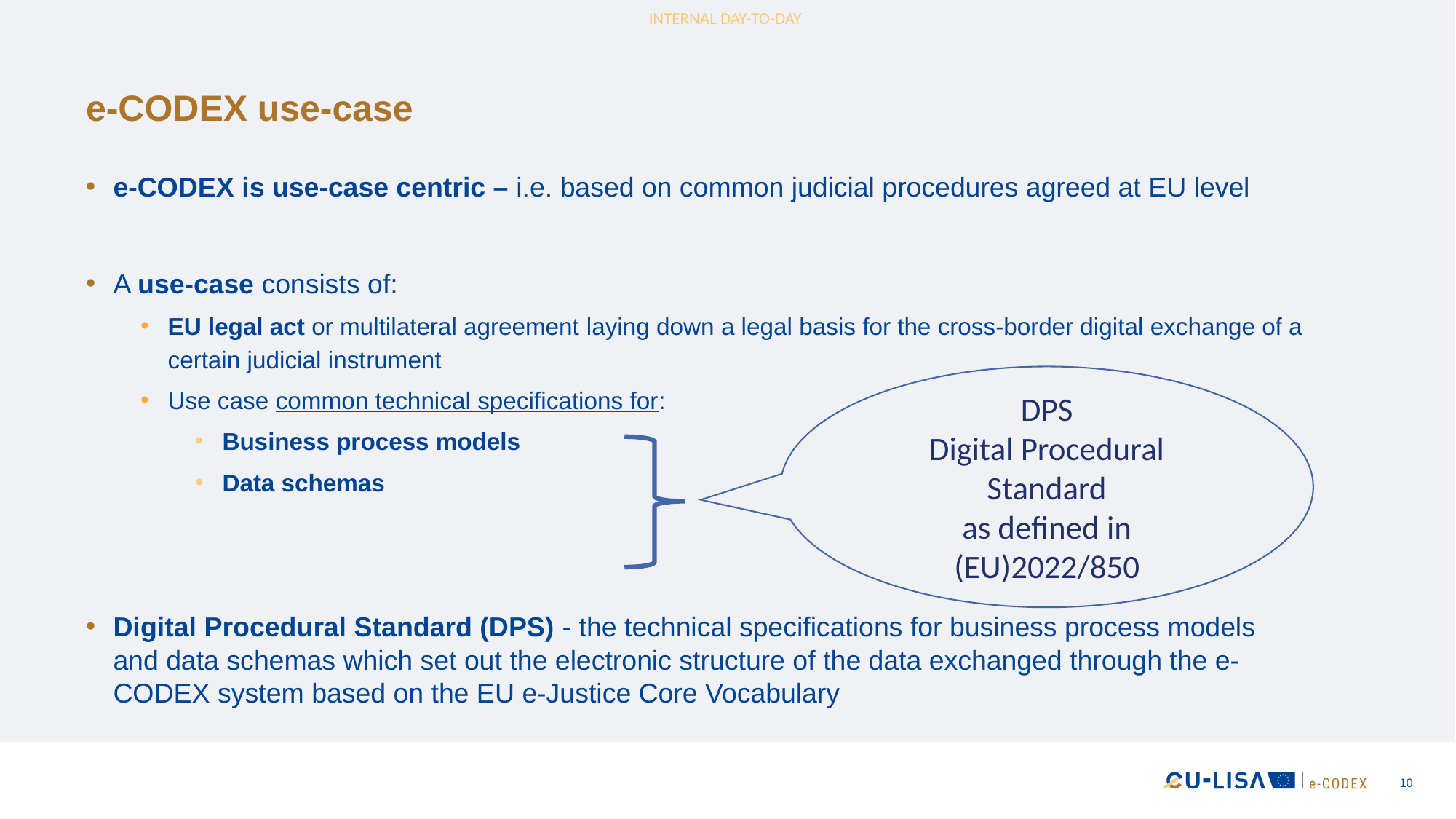

# e-CODEX use-case
e-CODEX is use-case centric – i.e. based on common judicial procedures agreed at EU level

A use-case consists of:
EU legal act or multilateral agreement laying down a legal basis for the cross-border digital exchange of a certain judicial instrument
Use case common technical specifications for:
Business process models
Data schemas

Digital Procedural Standard (DPS) - the technical specifications for business process models and data schemas which set out the electronic structure of the data exchanged through the e-CODEX system based on the EU e-Justice Core Vocabulary

DPS
Digital Procedural Standard
as defined in (EU)2022/850

10